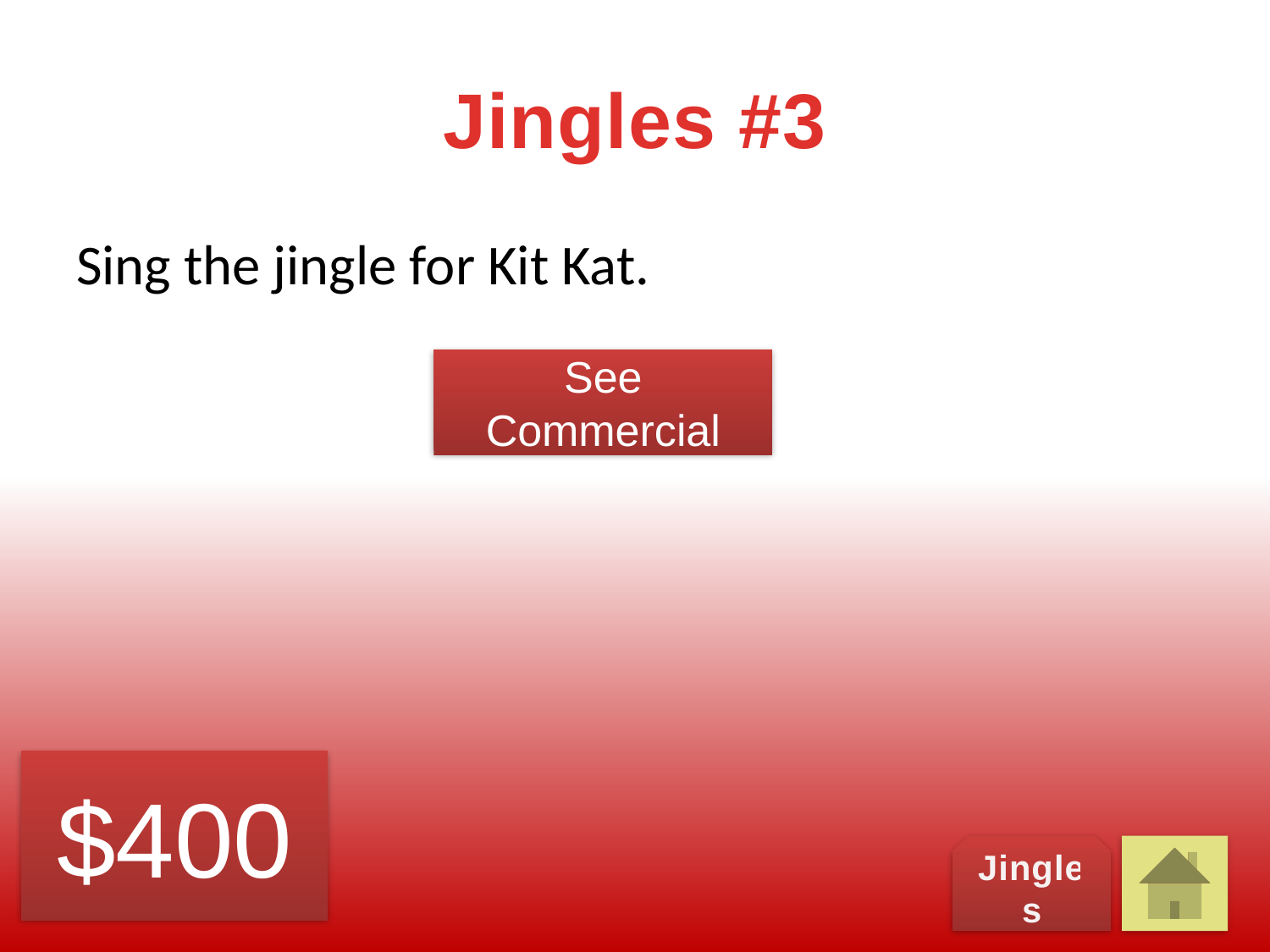

# Jingles #3
Sing the jingle for Kit Kat.
See Commercial
$400
Jingles